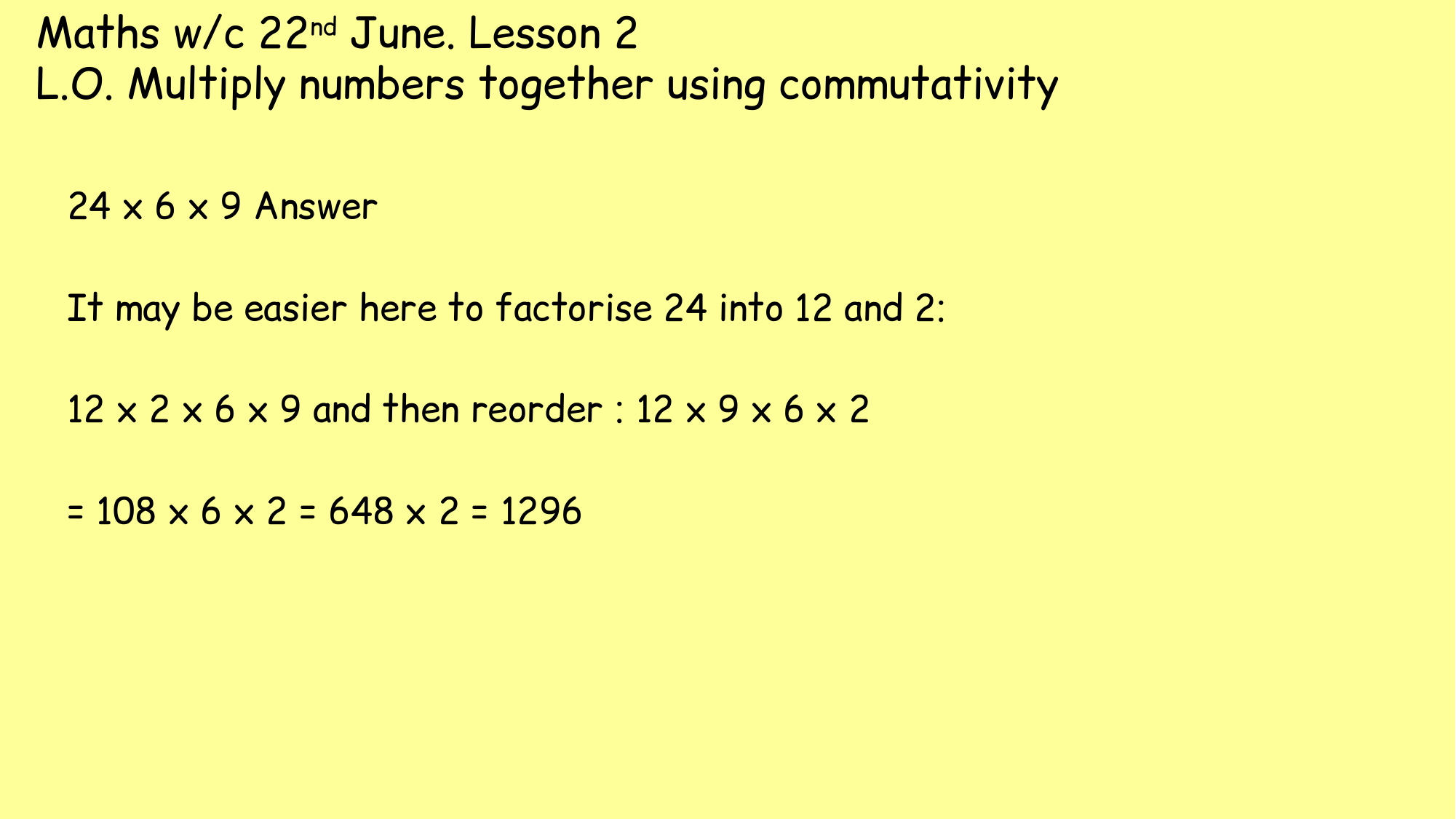

Maths w/c 22nd June. Lesson 2
L.O. Multiply numbers together using commutativity
| 24 x 6 x 9 Answer It may be easier here to factorise 24 into 12 and 2: 12 x 2 x 6 x 9 and then reorder : 12 x 9 x 6 x 2 = 108 x 6 x 2 = 648 x 2 = 1296 |
| --- |